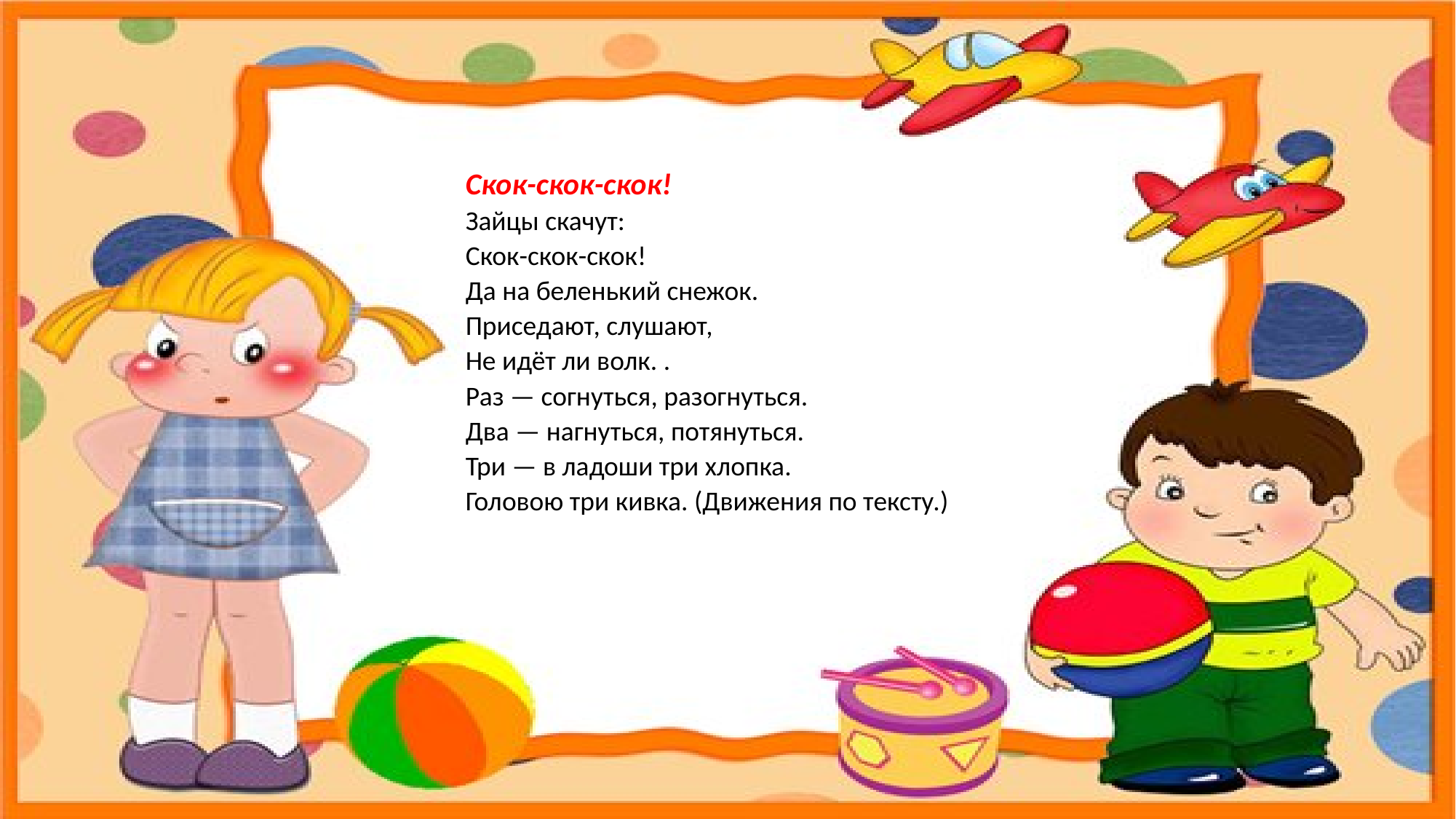

Скок-скок-скок! 
Зайцы скачут: 
Скок-скок-скок! 
Да на беленький снежок. 
Приседают, слушают, 
Не идёт ли волк. . 
Раз — согнуться, разогнуться. 
Два — нагнуться, потянуться. 
Три — в ладоши три хлопка. 
Головою три кивка. (Движения по тексту.)